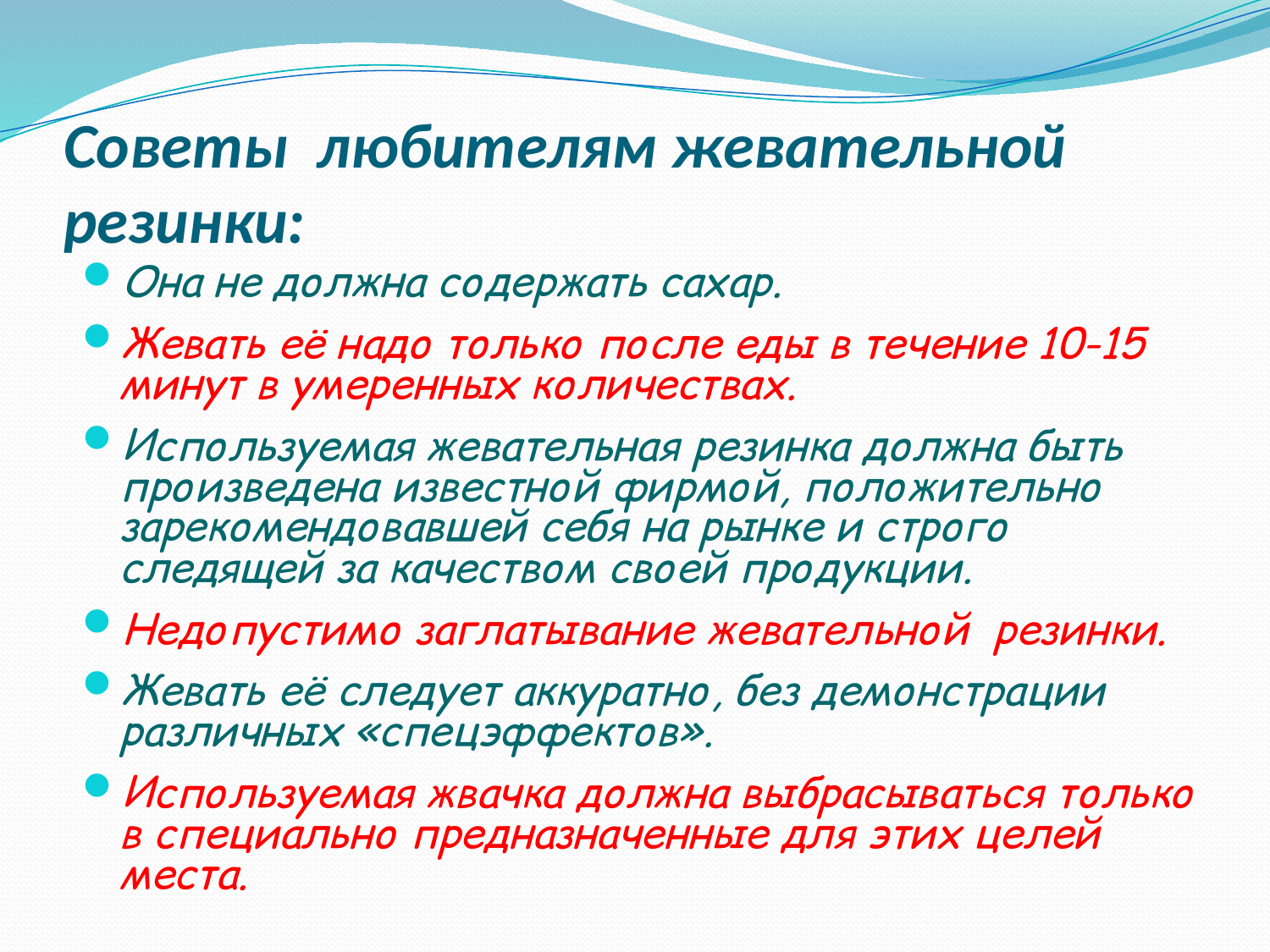

# Советы  любителям жевательной  резинки:
Она не должна содержать сахар.
Жевать её надо только после еды в течение 10-15 минут в умеренных количествах.
Используемая жевательная резинка должна быть произведена известной фирмой, положительно зарекомендовавшей себя на рынке и строго следящей за качеством своей продукции.
Недопустимо заглатывание жевательной  резинки.
Жевать её следует аккуратно, без демонстрации различных «спецэффектов».
Используемая жвачка должна выбрасываться только в специально предназначенные для этих целей места.